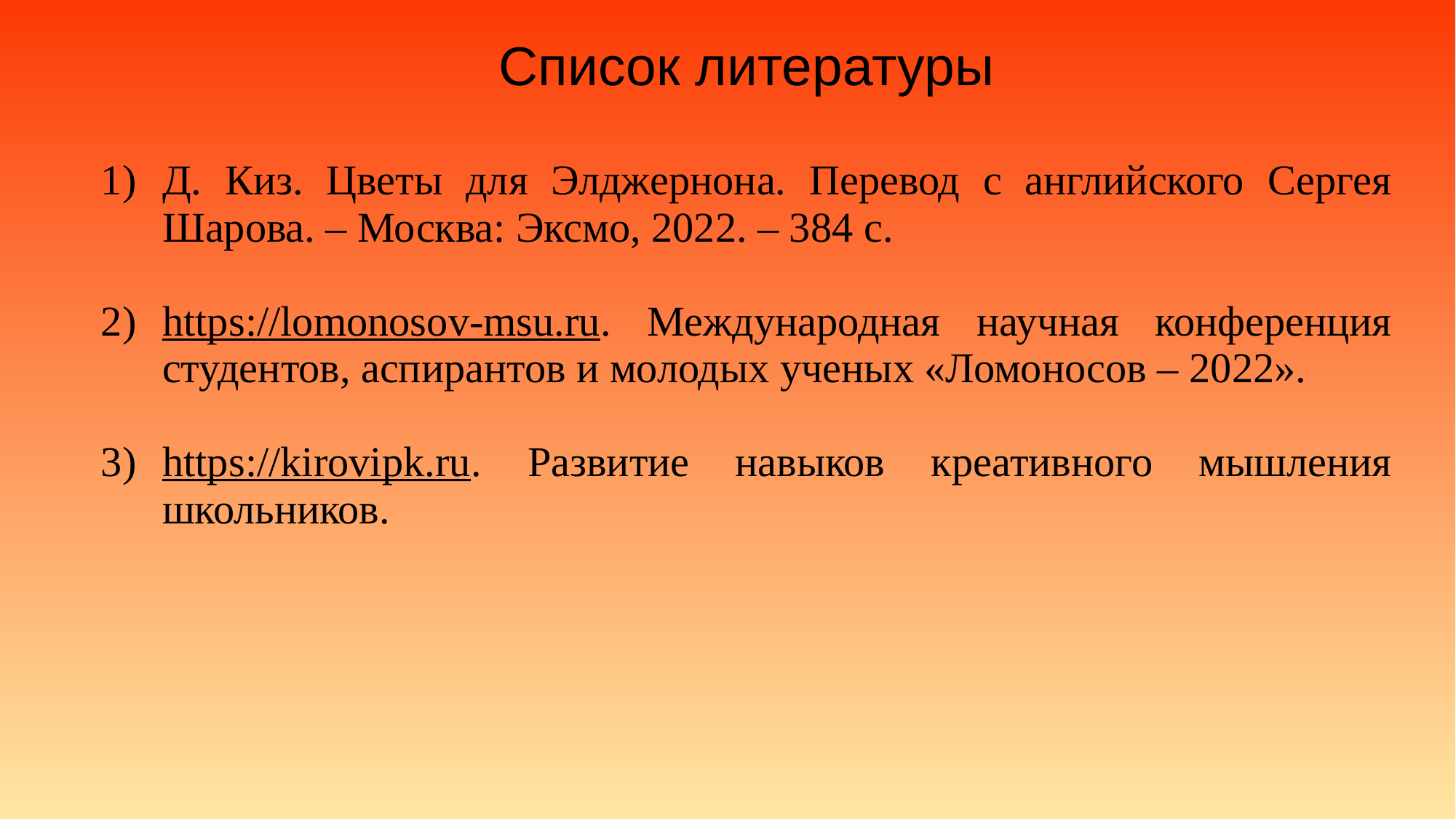

| Список литературы |
| --- |
| Д. Киз. Цветы для Элджернона. Перевод с английского Сергея Шарова. – Москва: Эксмо, 2022. – 384 с. https://lomonosov-msu.ru. Международная научная конференция студентов, аспирантов и молодых ученых «Ломоносов – 2022». https://kirovipk.ru. Развитие навыков креативного мышления школьников. |
| --- |